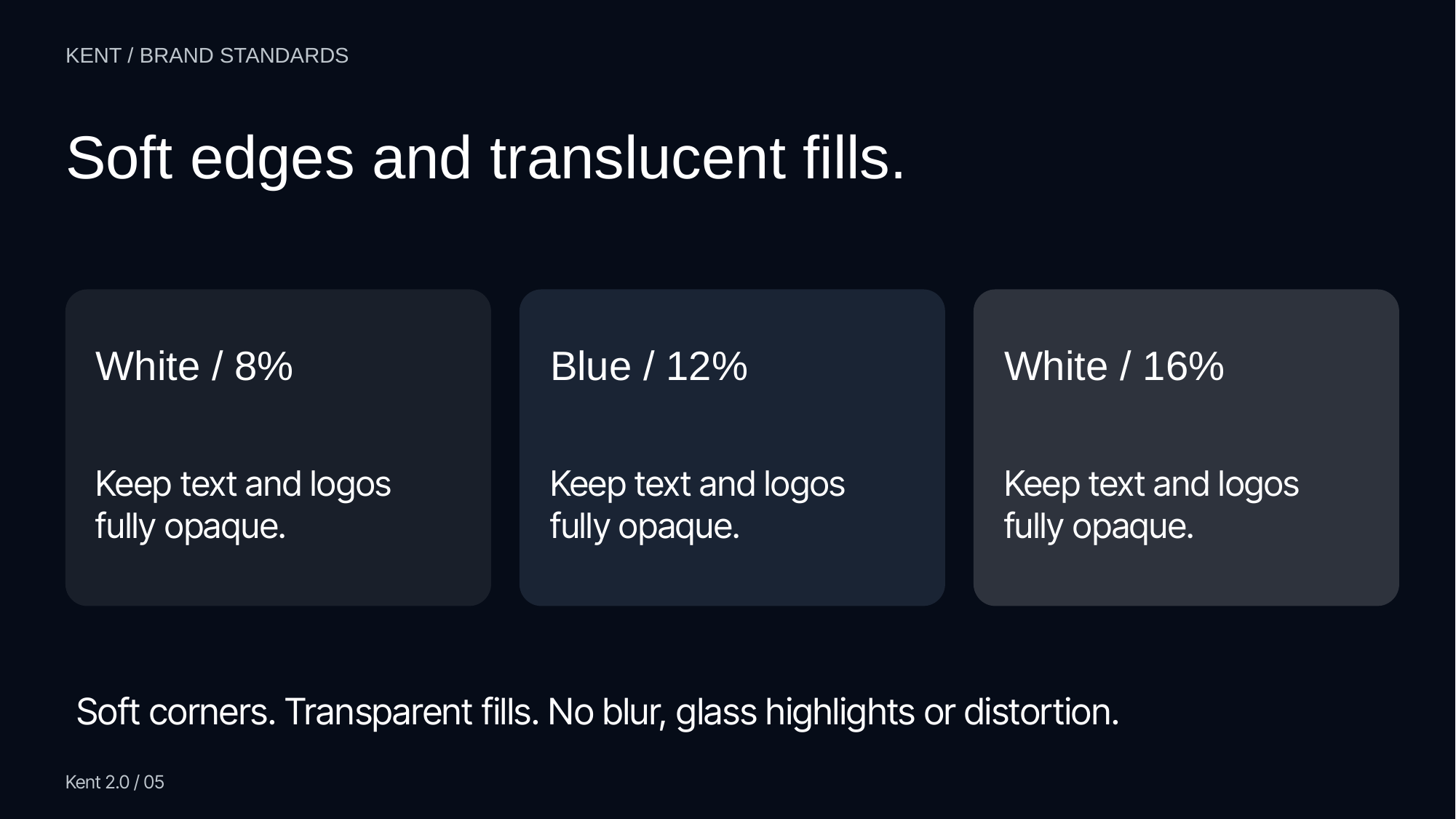

KENT / BRAND STANDARDS
Soft edges and translucent fills.

White / 8%
Blue / 12%
White / 16%
Keep text and logos fully opaque.
Keep text and logos fully opaque.
Keep text and logos fully opaque.
Soft corners. Transparent fills. No blur, glass highlights or distortion.
Kent 2.0 / 05